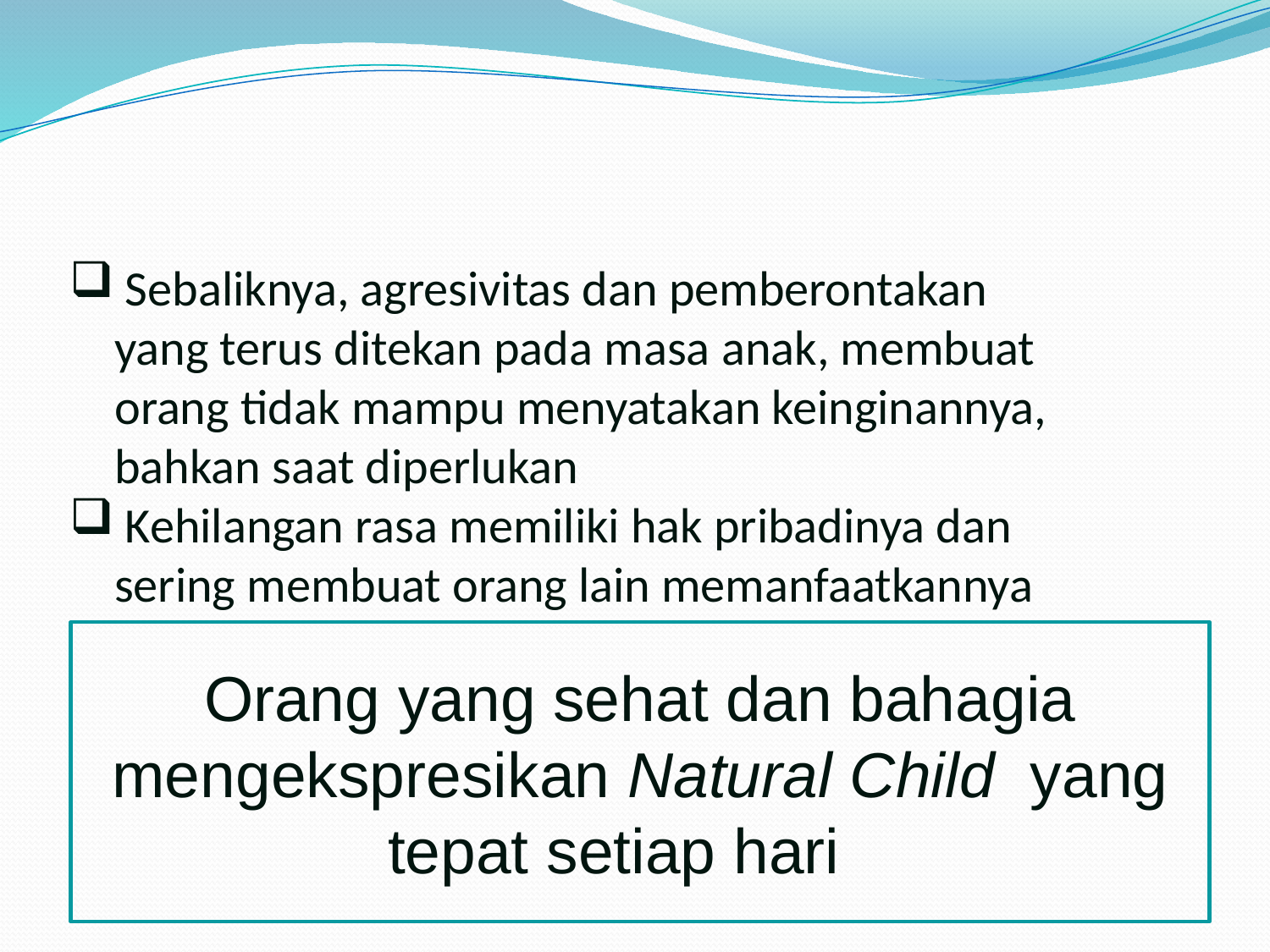

#

 Sebaliknya, agresivitas dan pemberontakan
    yang terus ditekan pada masa anak, membuat
    orang tidak mampu menyatakan keinginannya,
    bahkan saat diperlukan
 Kehilangan rasa memiliki hak pribadinya dan
    sering membuat orang lain memanfaatkannya

Orang yang sehat dan bahagia mengekspresikan Natural Child  yang tepat setiap hari